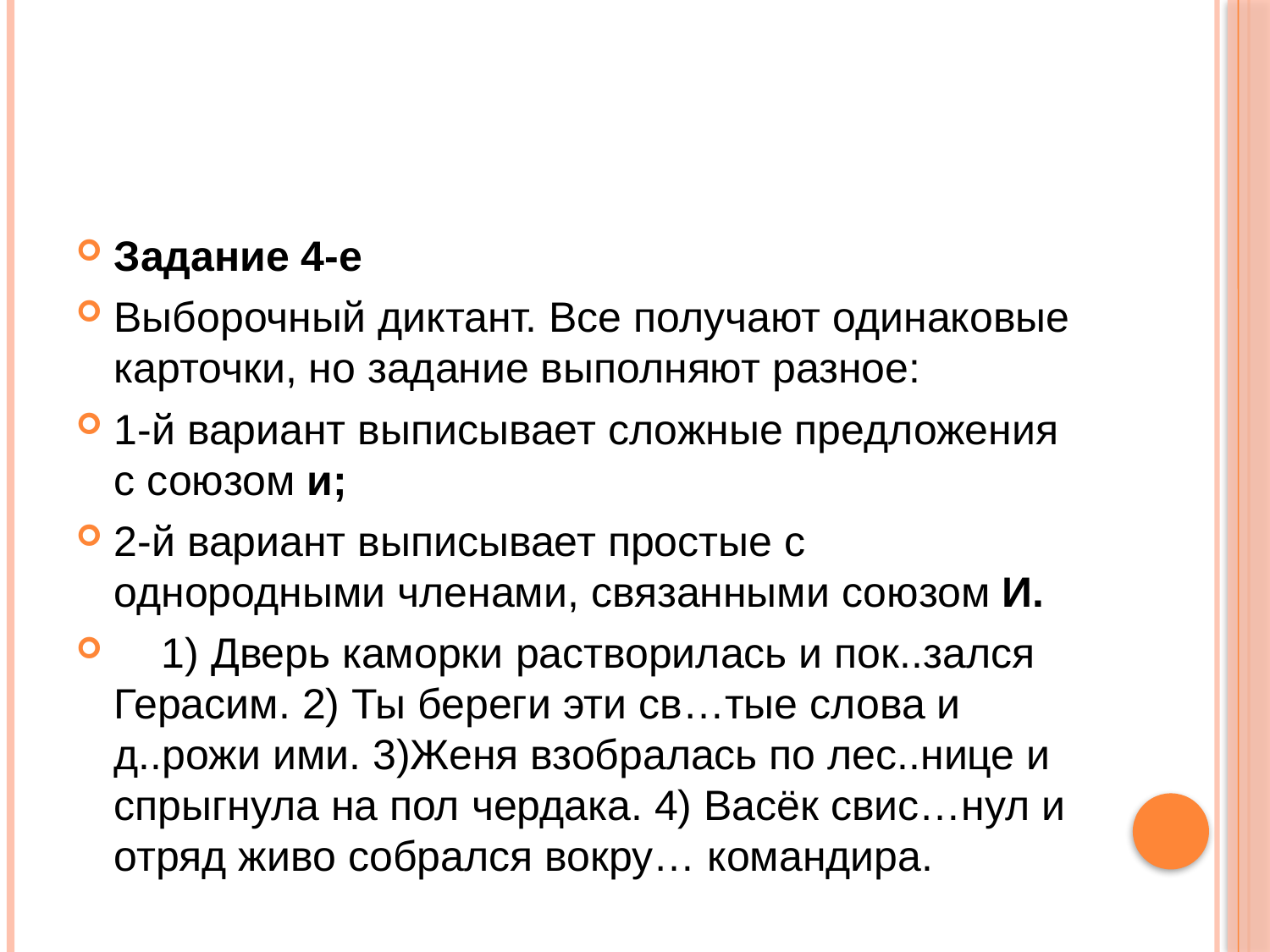

#
Задание 4-е
Выборочный диктант. Все получают одинаковые карточки, но задание выполняют разное:
1-й вариант выписывает сложные предложения с союзом и;
2-й вариант выписывает простые с однородными членами, связанными союзом И.
    1) Дверь каморки растворилась и пок..зался Герасим. 2) Ты береги эти св…тые слова и д..рожи ими. 3)Женя взобралась по лес..нице и спрыгнула на пол чердака. 4) Васёк свис…нул и отряд живо собрался вокру… командира.